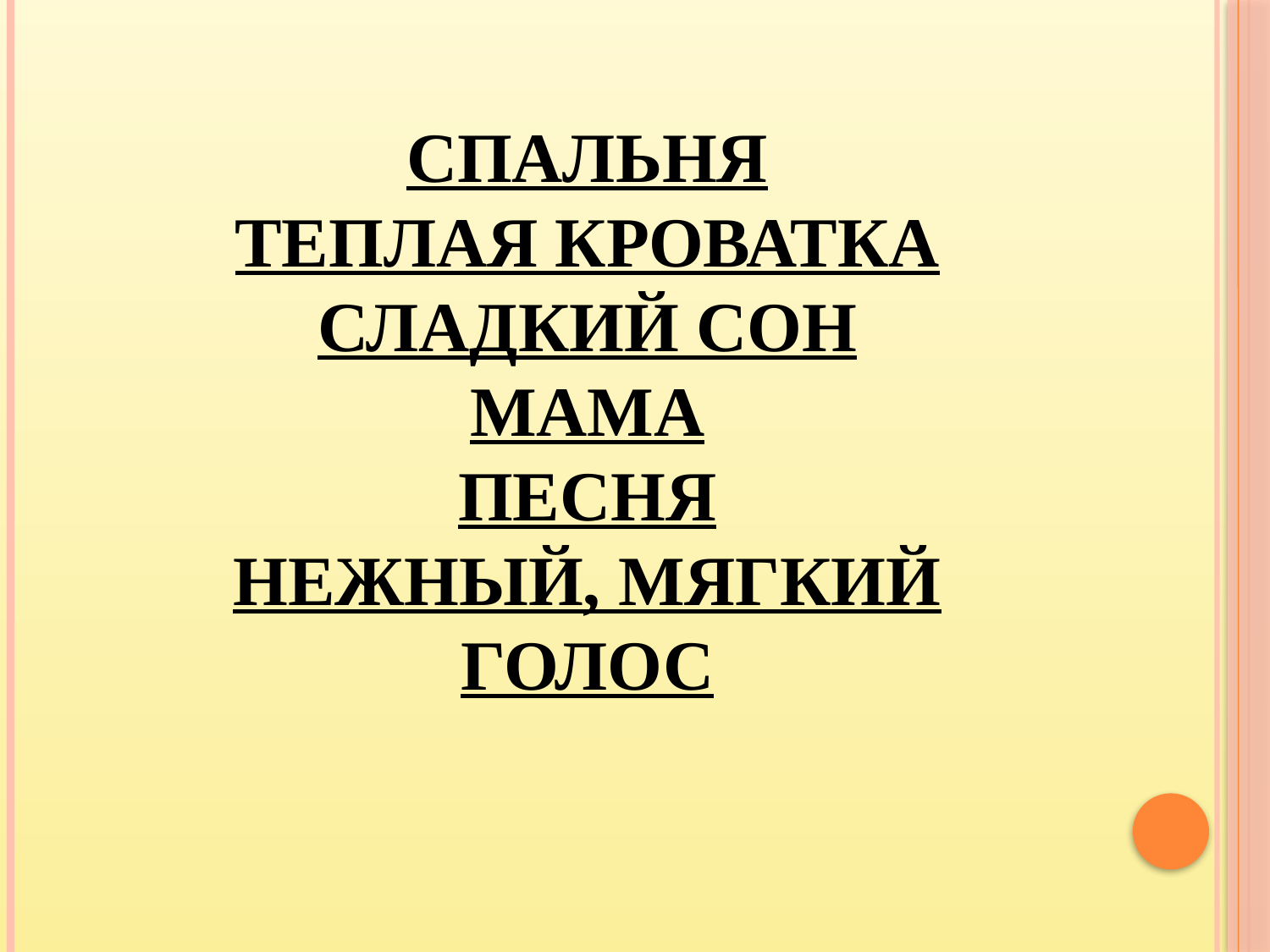

СПАЛЬНЯ
ТЕПЛАЯ КРОВАТКА
СЛАДКИЙ СОН
МАМА
ПЕСНЯ
НЕЖНЫЙ, МЯГКИЙ ГОЛОС